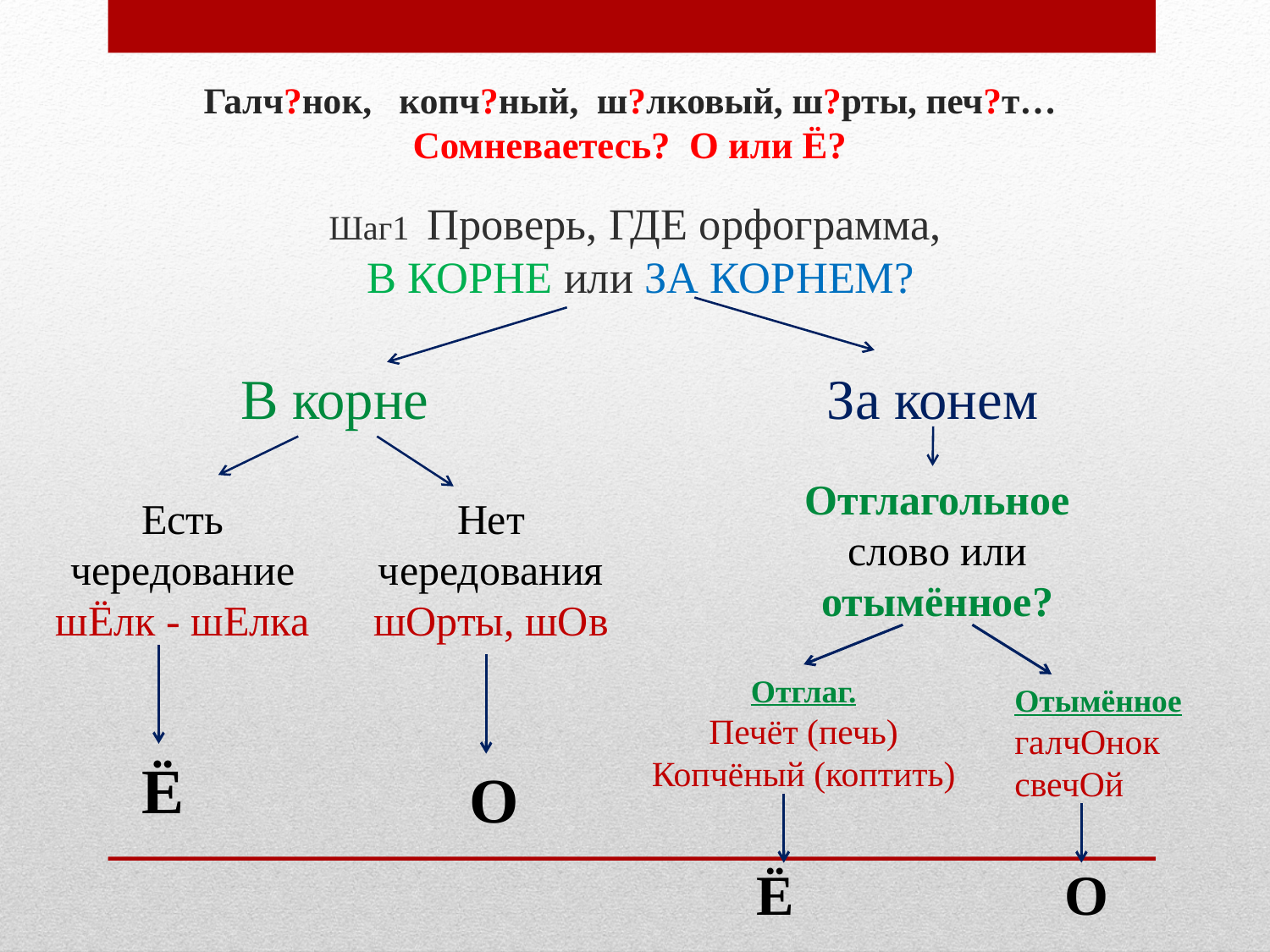

# Галч?нок,   копч?ный,  ш?лковый, ш?рты, печ?т… Сомневаетесь?  О или Ё?
Шаг1  Проверь, ГДЕ орфограмма,
В КОРНЕ или ЗА КОРНЕМ?

В корне
За конем
Отглагольное слово или отымённое?
Есть чередование
шЁлк - шЕлка
Нет чередования
шОрты, шОв
Отглаг.
Печёт (печь)
Копчёный (коптить)
Отымённое
галчОнок
свечОй

Ё
О
Ё
О